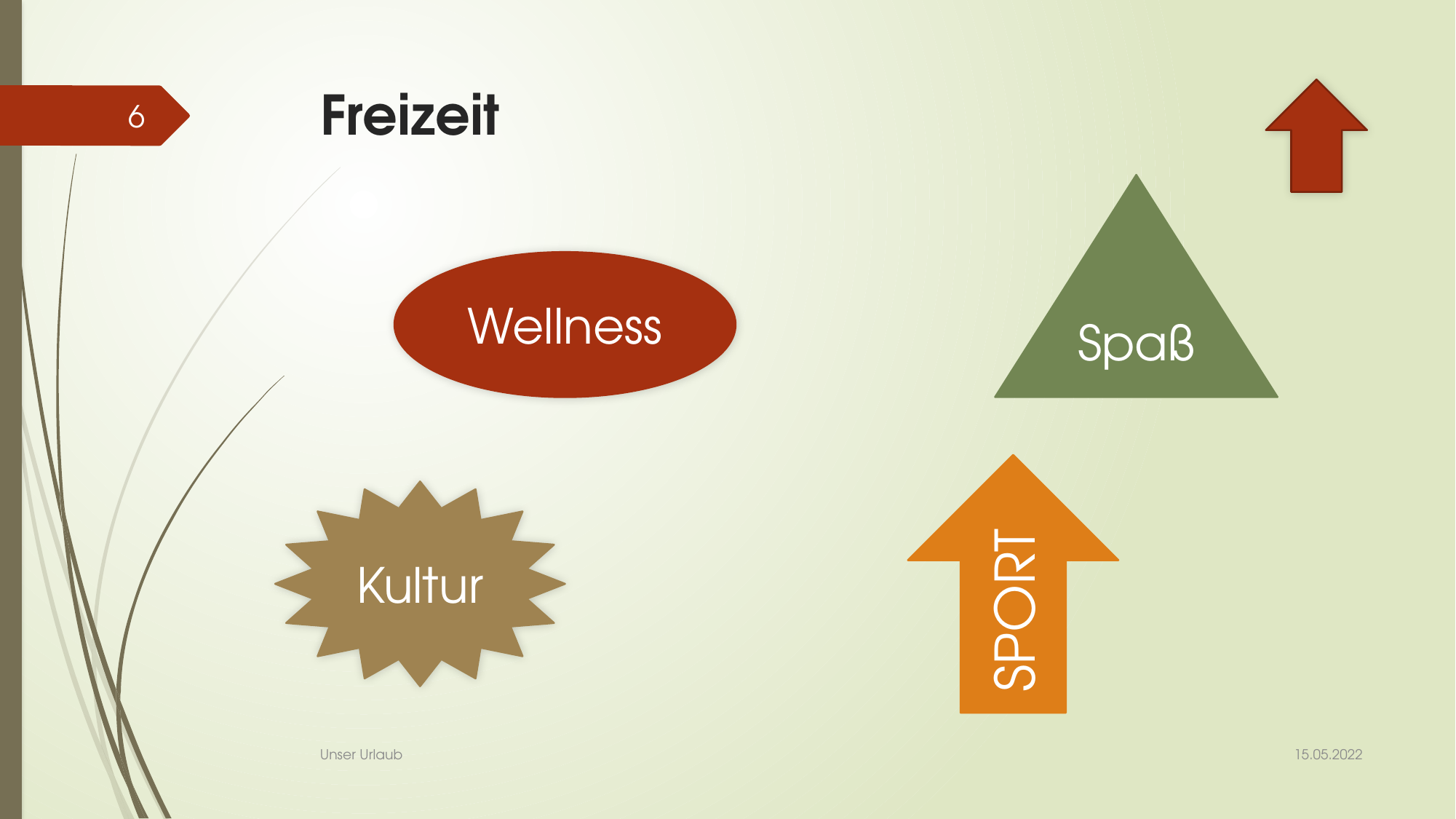

# Freizeit
6
Spaß
Wellness
SPORT
Kultur
15.05.2022
Unser Urlaub